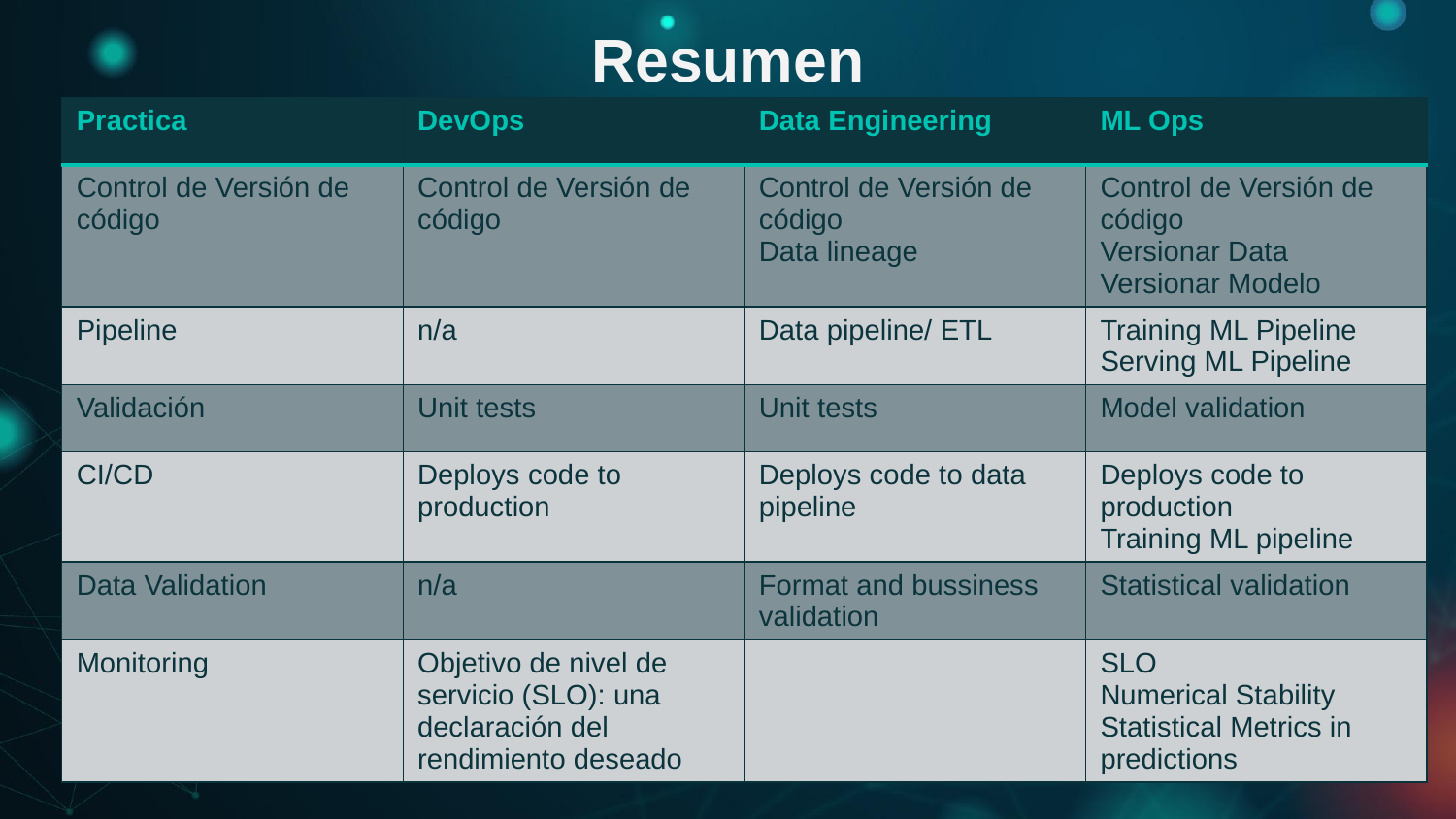

# Resumen
| Practica | DevOps | Data Engineering | ML Ops |
| --- | --- | --- | --- |
| Control de Versión de código | Control de Versión de código | Control de Versión de código Data lineage | Control de Versión de código Versionar Data Versionar Modelo |
| Pipeline | n/a | Data pipeline/ ETL | Training ML Pipeline Serving ML Pipeline |
| Validación | Unit tests | Unit tests | Model validation |
| CI/CD | Deploys code to production | Deploys code to data pipeline | Deploys code to production Training ML pipeline |
| Data Validation | n/a | Format and bussiness validation | Statistical validation |
| Monitoring | Objetivo de nivel de servicio (SLO): una declaración del rendimiento deseado |  | SLO Numerical Stability Statistical Metrics in predictions |